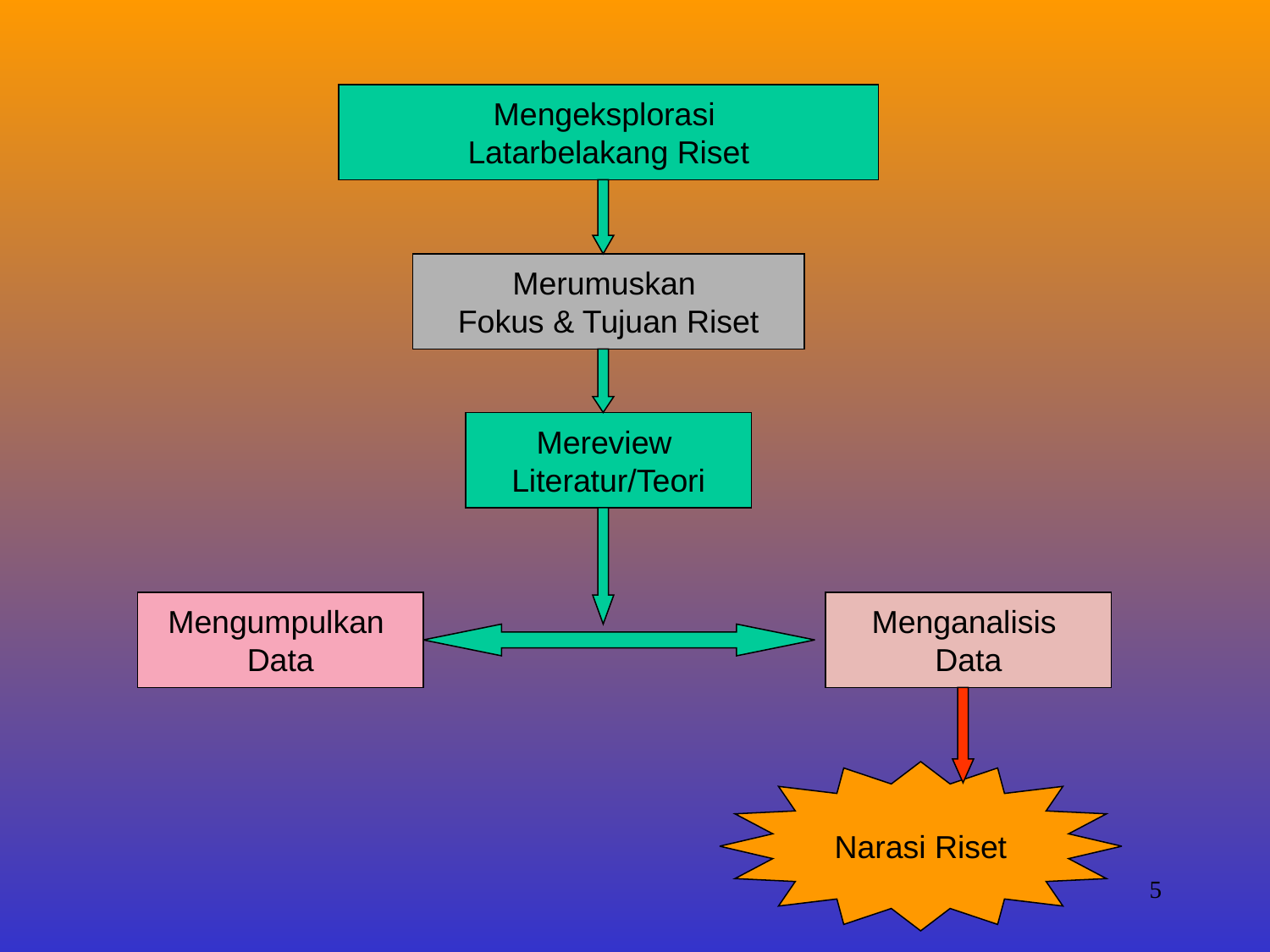

Mengeksplorasi
Latarbelakang Riset

Merumuskan
Fokus & Tujuan Riset

Mereview
Literatur/Teori

Mengumpulkan
Data

Menganalisis
Data

Narasi Riset
5